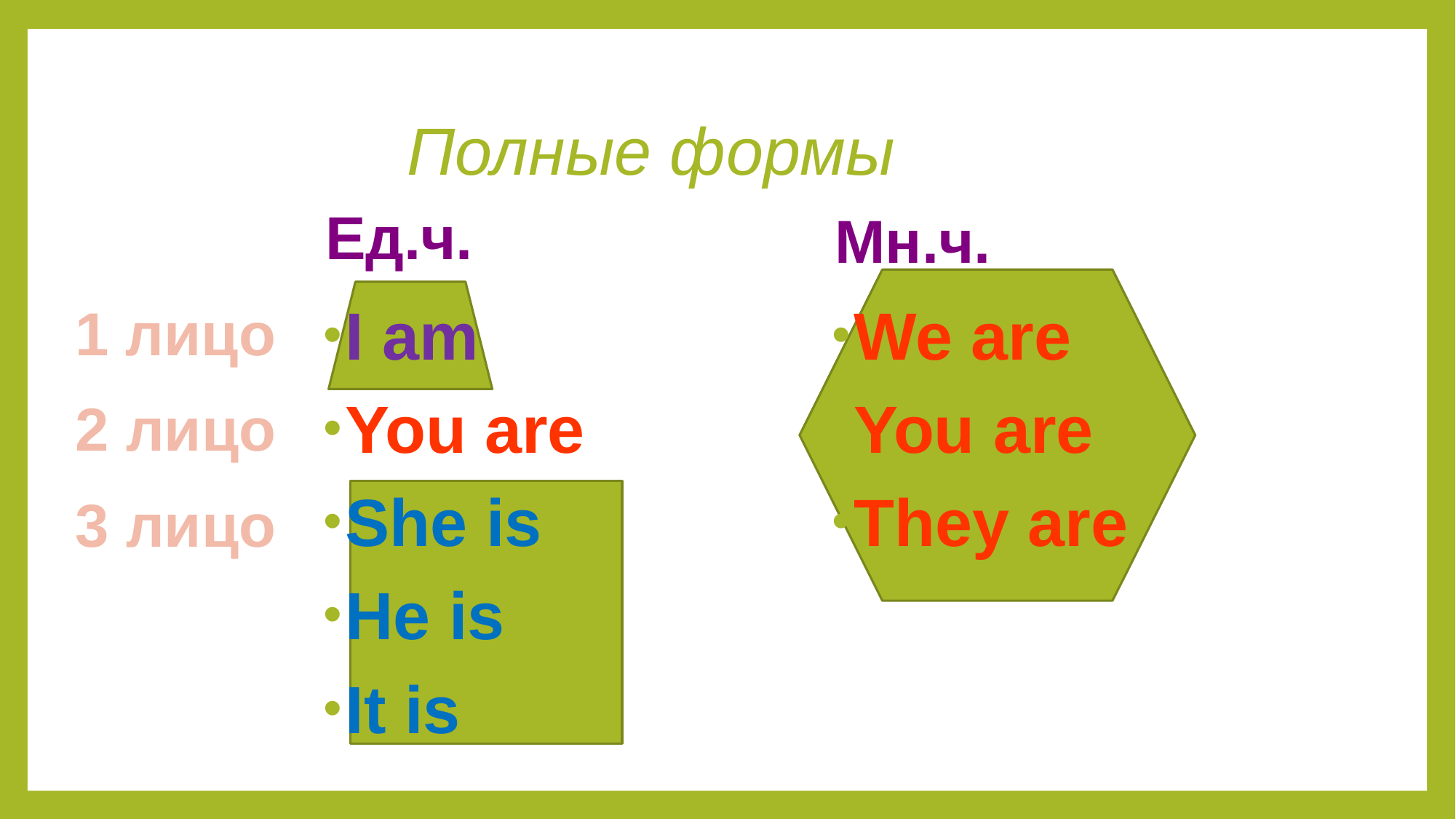

# Полные формы
Ед.ч.
Мн.ч.

1 лицо
I am
You are
She is
He is
It is
We are
You are
They are

2 лицо
3 лицо